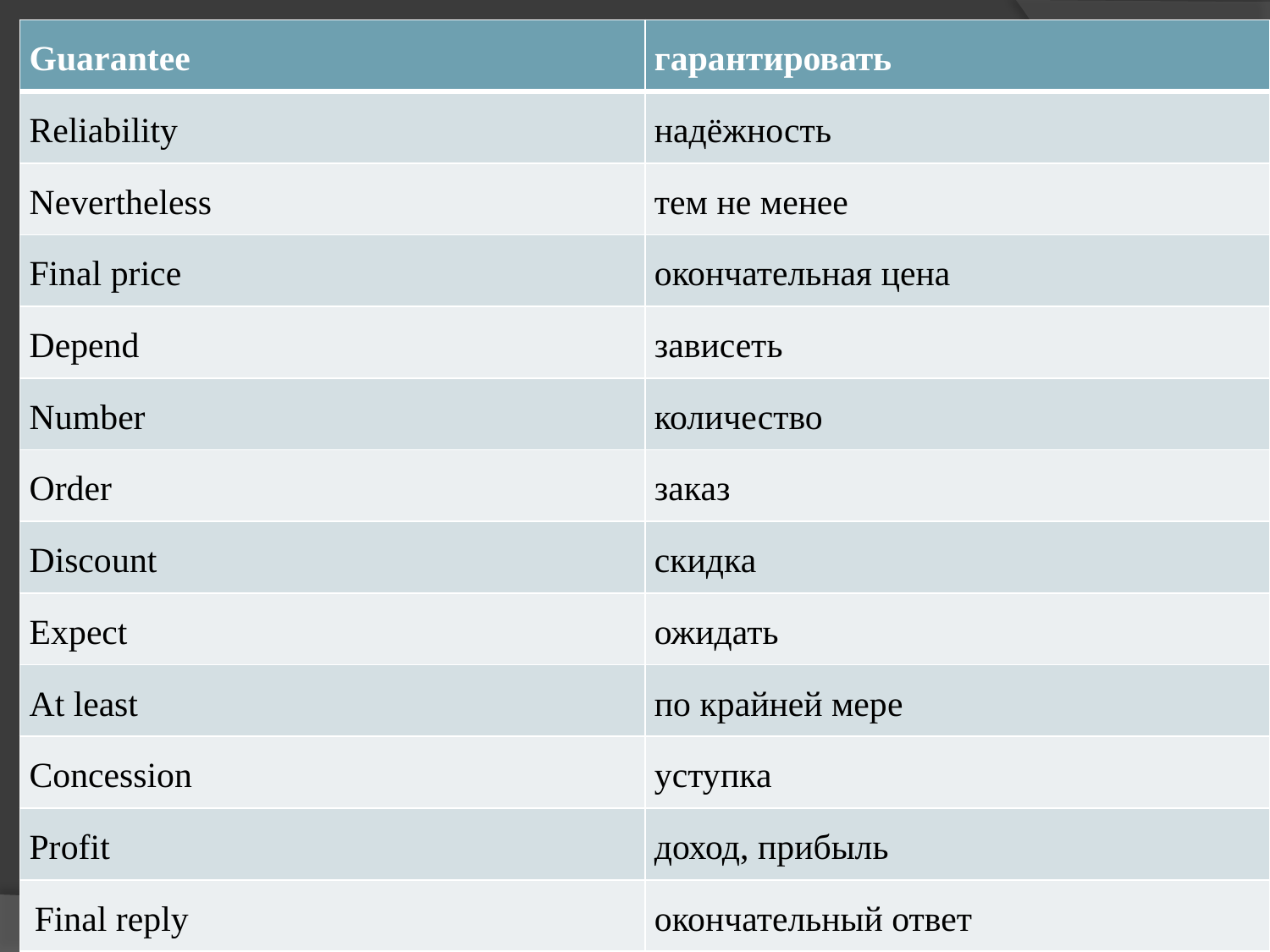

| Guarantee | гарантировать |
| --- | --- |
| Reliability | надёжность |
| Nevertheless | тем не менее |
| Final price | окончательная цена |
| Depend | зависеть |
| Number | количество |
| Order | заказ |
| Discount | скидка |
| Expect | ожидать |
| At least | по крайней мере |
| Concession | уступка |
| Profit | доход, прибыль |
| Final reply | окончательный ответ |